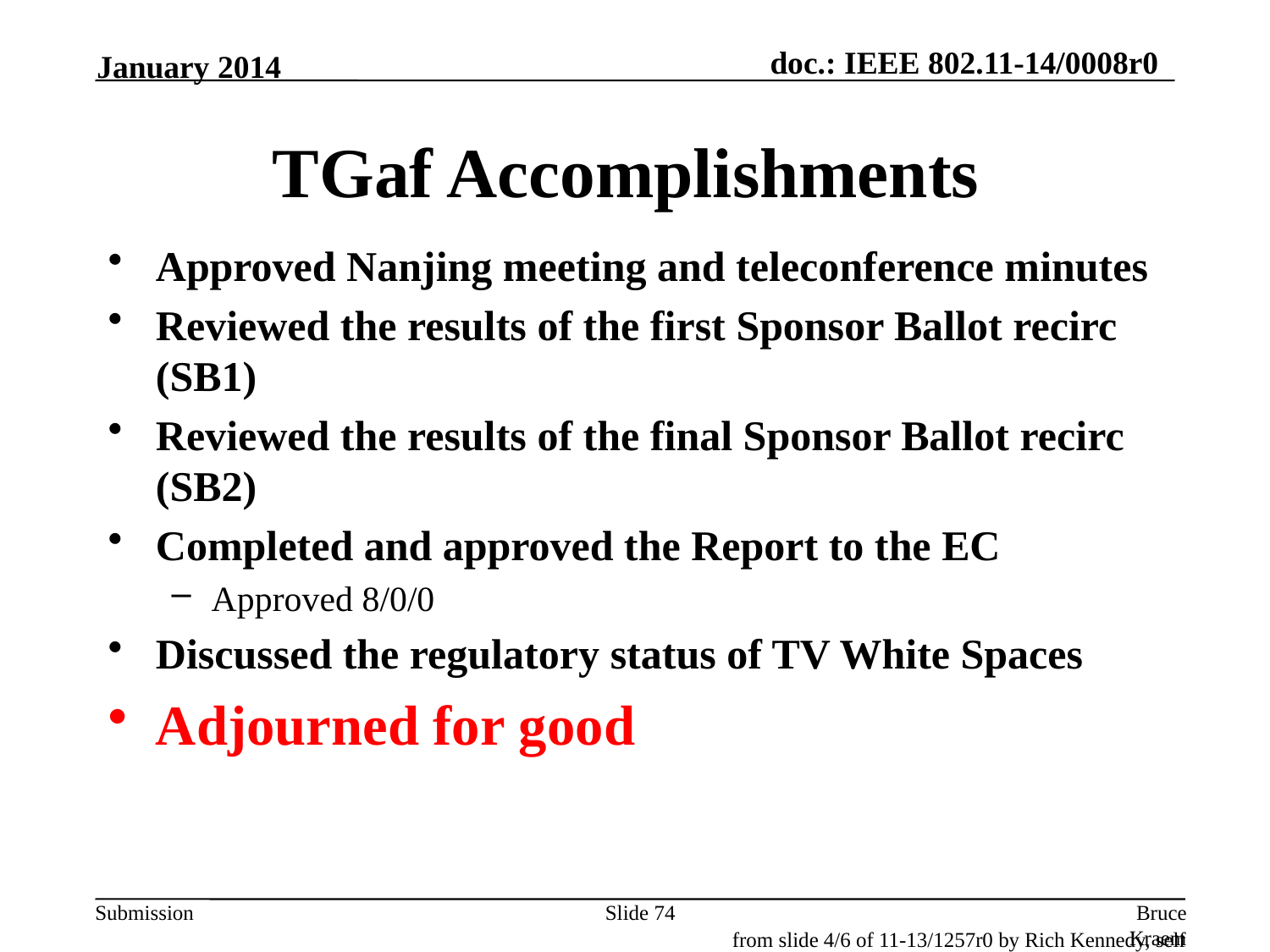

January 2014
# TGaf Accomplishments
Approved Nanjing meeting and teleconference minutes
Reviewed the results of the first Sponsor Ballot recirc (SB1)
Reviewed the results of the final Sponsor Ballot recirc (SB2)
Completed and approved the Report to the EC
Approved 8/0/0
Discussed the regulatory status of TV White Spaces
Adjourned for good
Slide 74
Bruce Kraemer, Marvell
from slide 4/6 of 11-13/1257r0 by Rich Kennedy, self